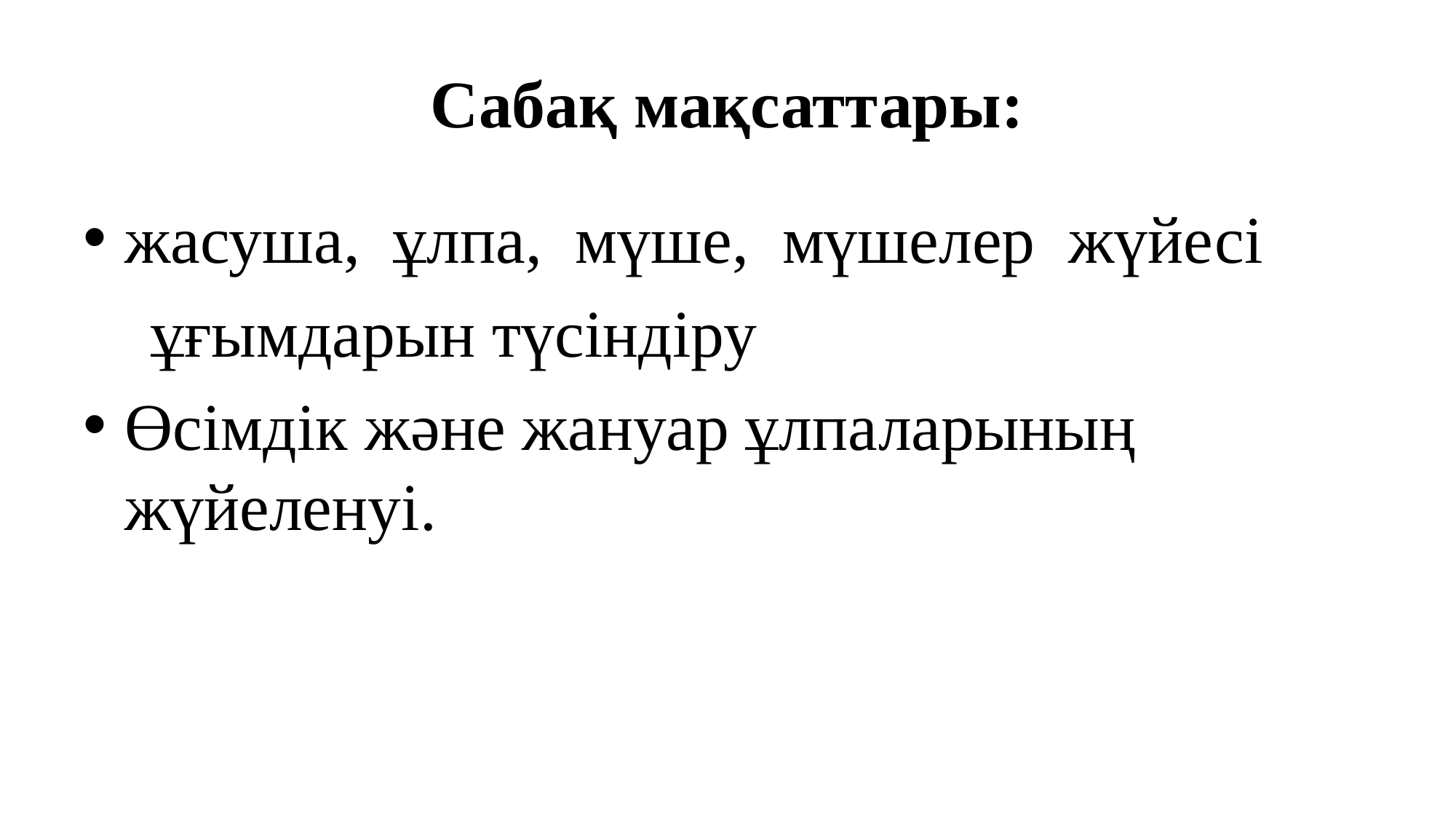

# Сабақ мақсаттары:
жасуша,  ұлпа,  мүше,  мүшелер  жүйесі
    ұғымдарын түсіндіру
Өсімдік және жануар ұлпаларының жүйеленуі.